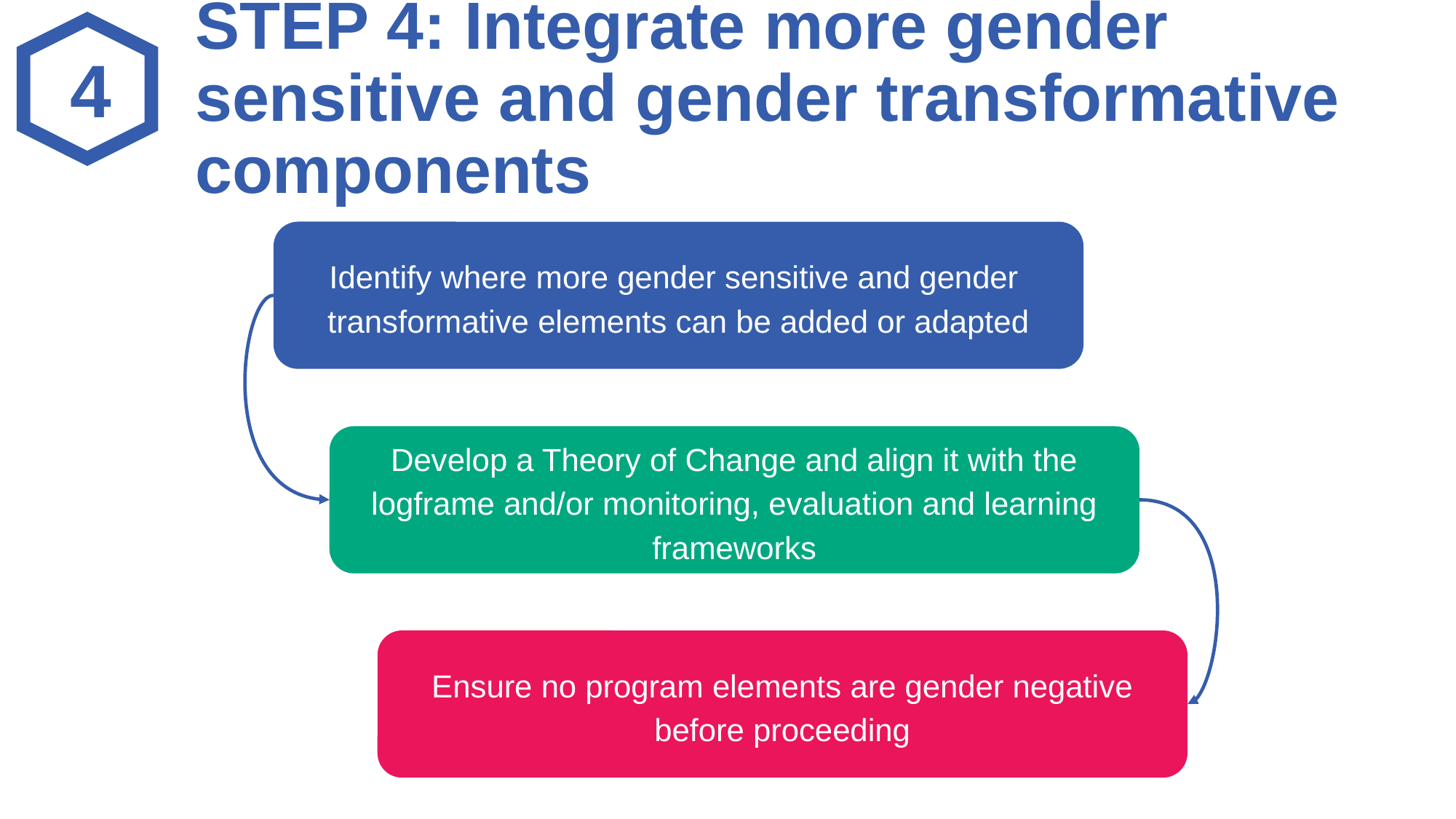

4
# STEP 4: Integrate more gender sensitive and gender transformative components
Identify where more gender sensitive and gender  transformative elements can be added or adapted
Develop a Theory of Change and align it with the logframe and/or monitoring, evaluation and learning frameworks
Ensure no program elements are gender negative before proceeding